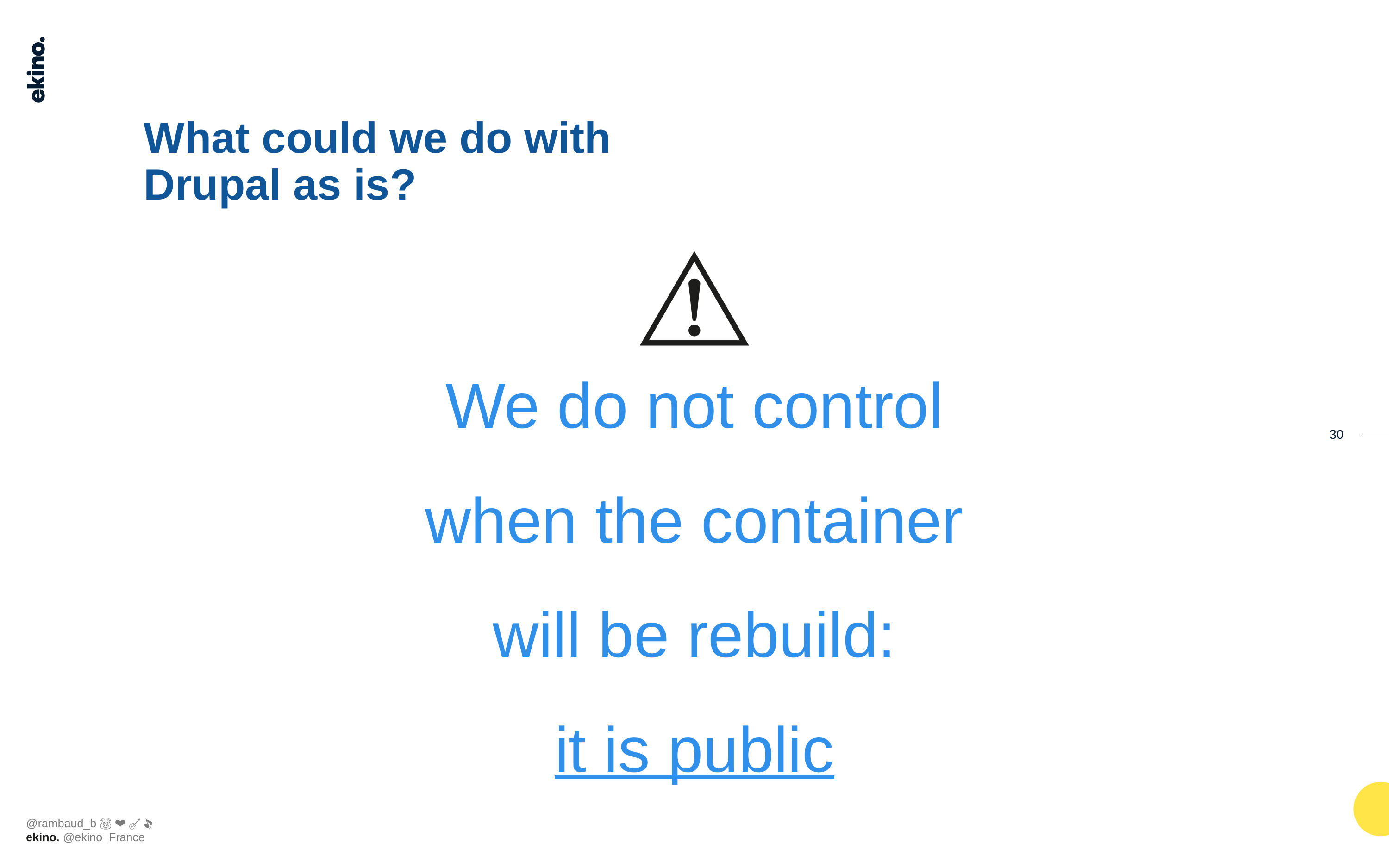

# What could we do with Drupal as is?
⚠️
We do not control
when the container
will be rebuild:
it is public
30
@rambaud_b 🐷 ❤️ 🎸 🎵
ekino. @ekino_France